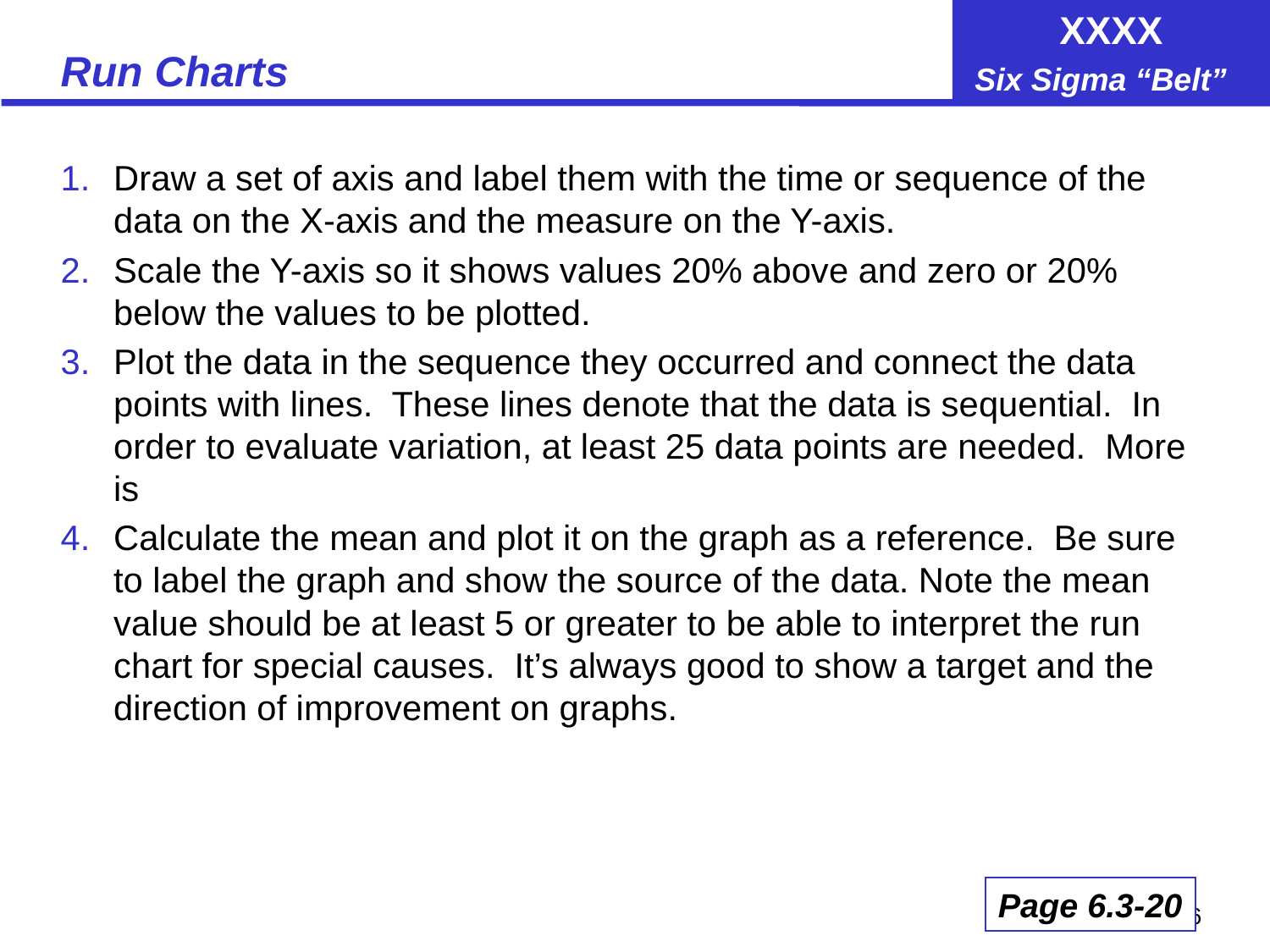

# Run Charts
Draw a set of axis and label them with the time or sequence of the data on the X-axis and the measure on the Y-axis.
Scale the Y-axis so it shows values 20% above and zero or 20% below the values to be plotted.
Plot the data in the sequence they occurred and connect the data points with lines.  These lines denote that the data is sequential.  In order to evaluate variation, at least 25 data points are needed.  More is
Calculate the mean and plot it on the graph as a reference.  Be sure to label the graph and show the source of the data. Note the mean value should be at least 5 or greater to be able to interpret the run chart for special causes.  It’s always good to show a target and the direction of improvement on graphs.
Page 6.3-20